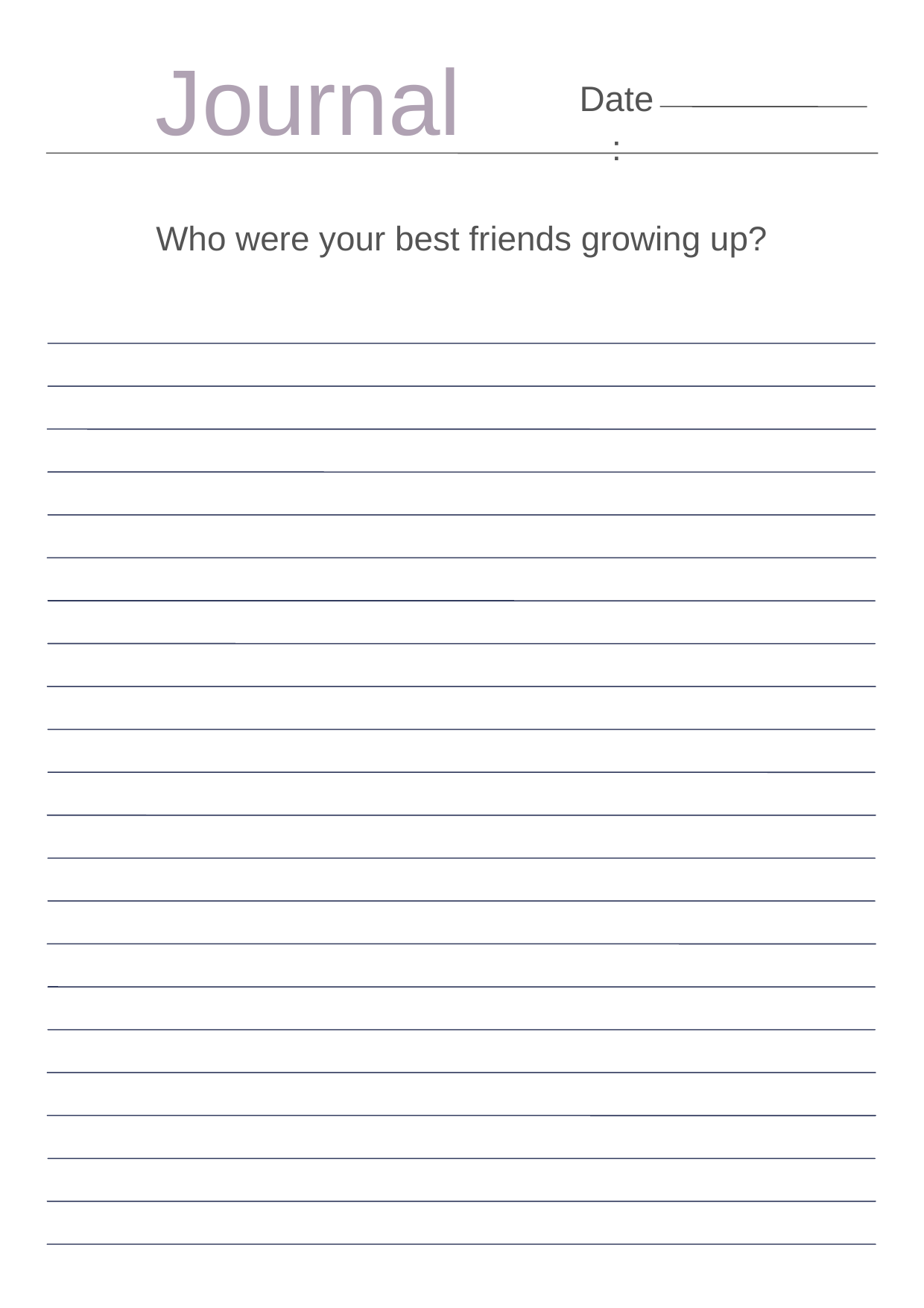

Journal
Date:

Who were your best friends growing up?